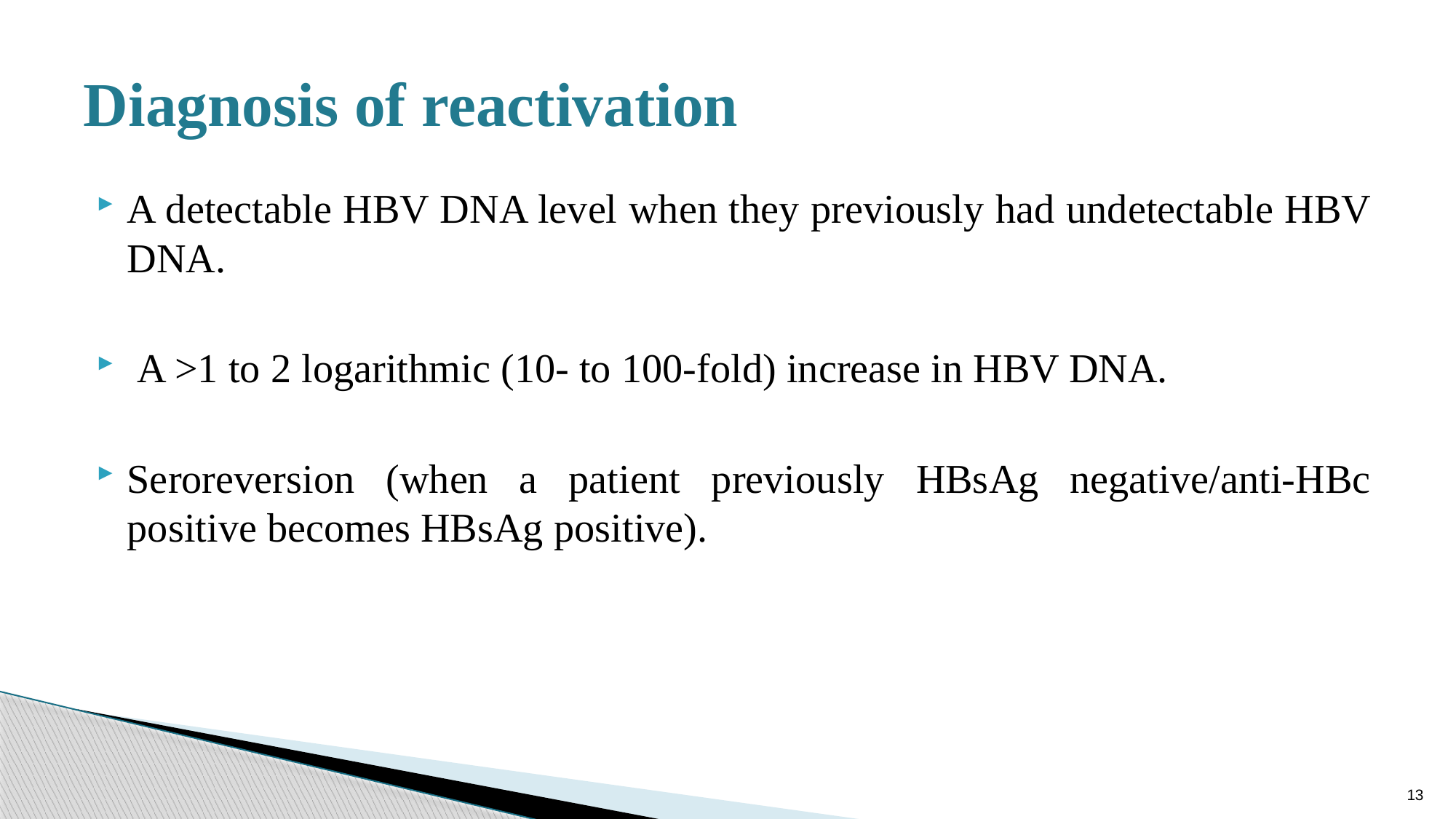

# Diagnosis of reactivation
A detectable HBV DNA level when they previously had undetectable HBV DNA.

 A >1 to 2 logarithmic (10- to 100-fold) increase in HBV DNA.

Seroreversion (when a patient previously HBsAg negative/anti-HBc positive becomes HBsAg positive).
13